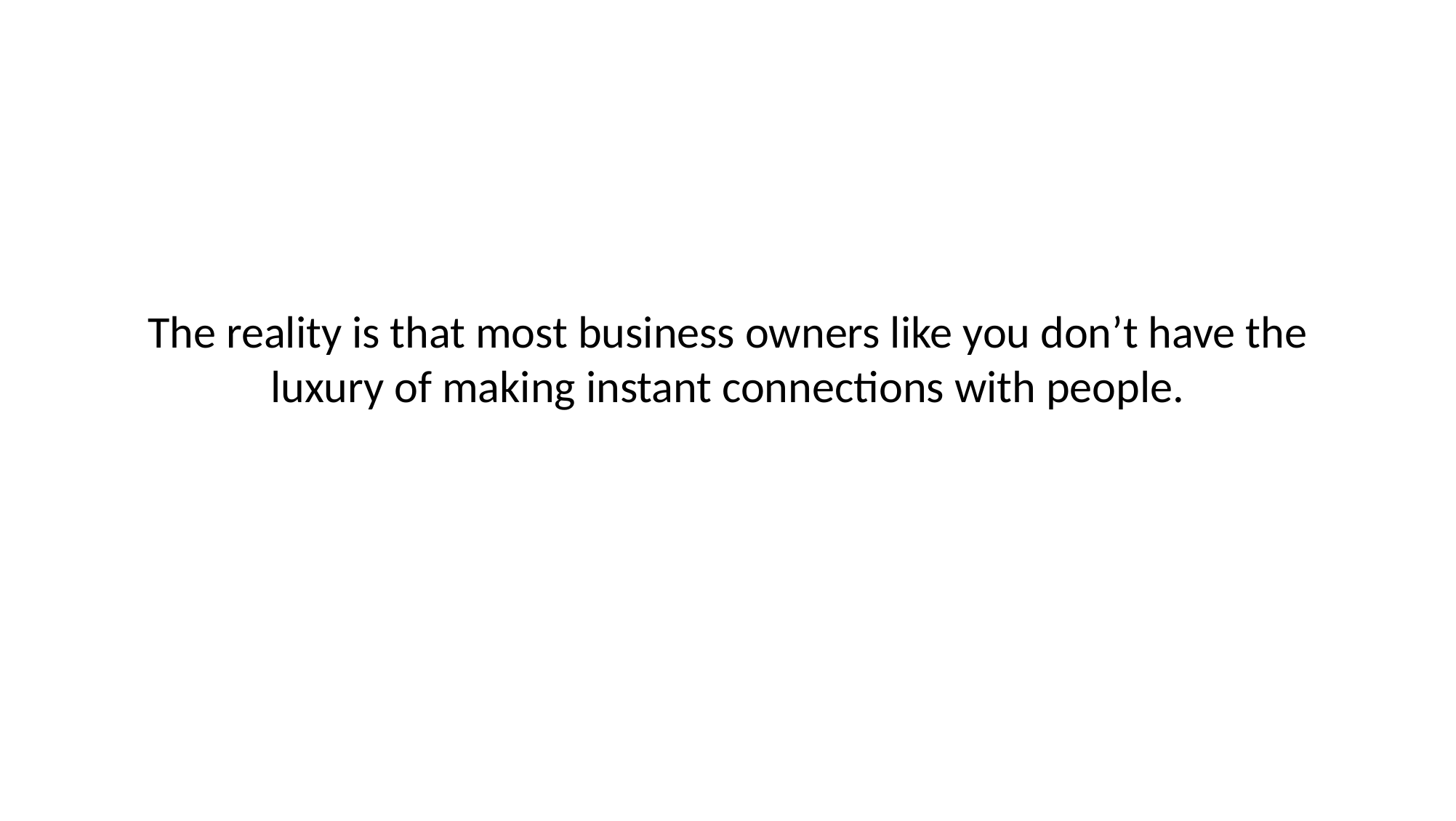

# The reality is that most business owners like you don’t have the luxury of making instant connections with people.